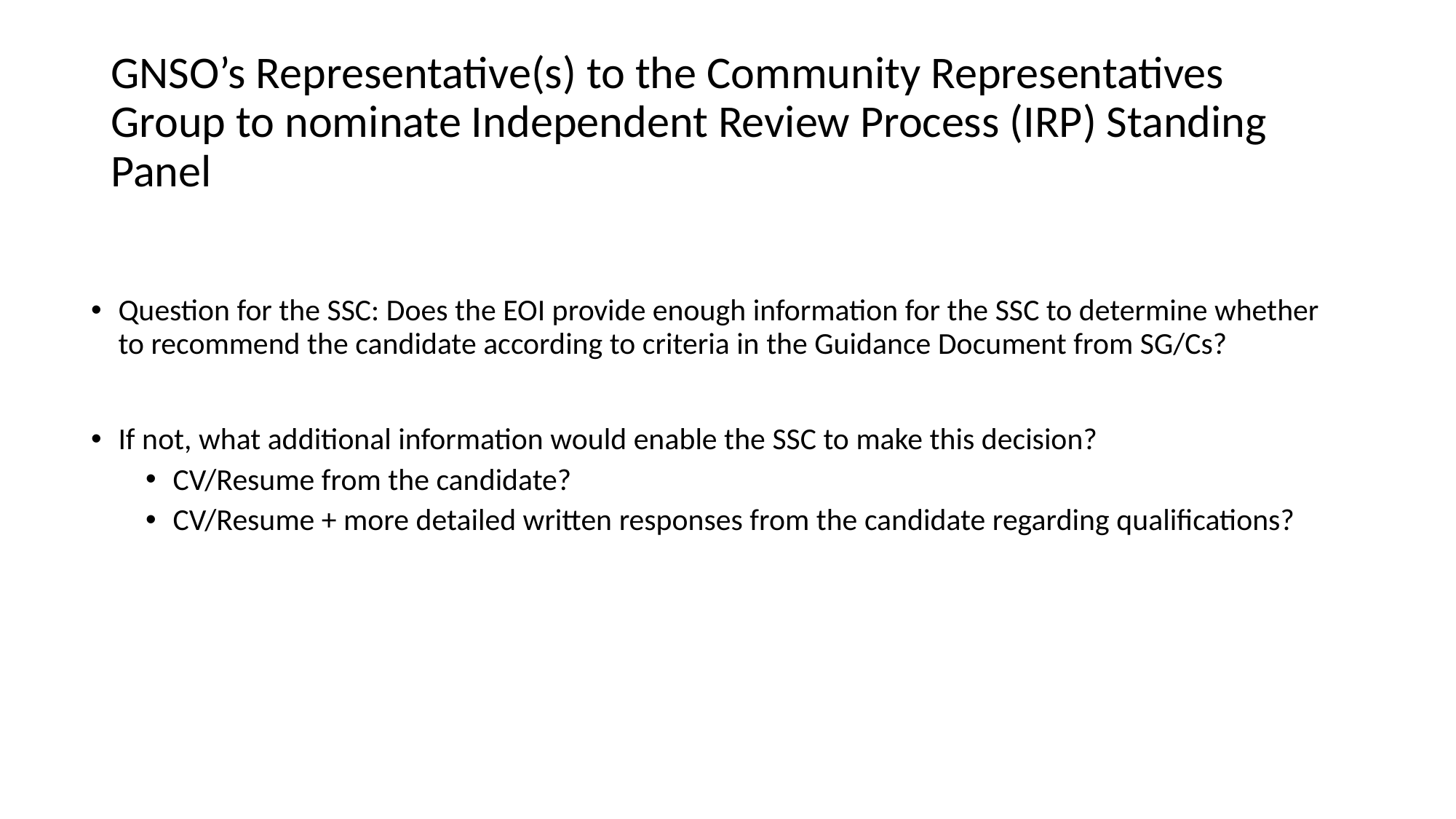

# GNSO’s Representative(s) to the Community Representatives Group to nominate Independent Review Process (IRP) Standing Panel
Question for the SSC: Does the EOI provide enough information for the SSC to determine whether to recommend the candidate according to criteria in the Guidance Document from SG/Cs?

If not, what additional information would enable the SSC to make this decision?
CV/Resume from the candidate?
CV/Resume + more detailed written responses from the candidate regarding qualifications?